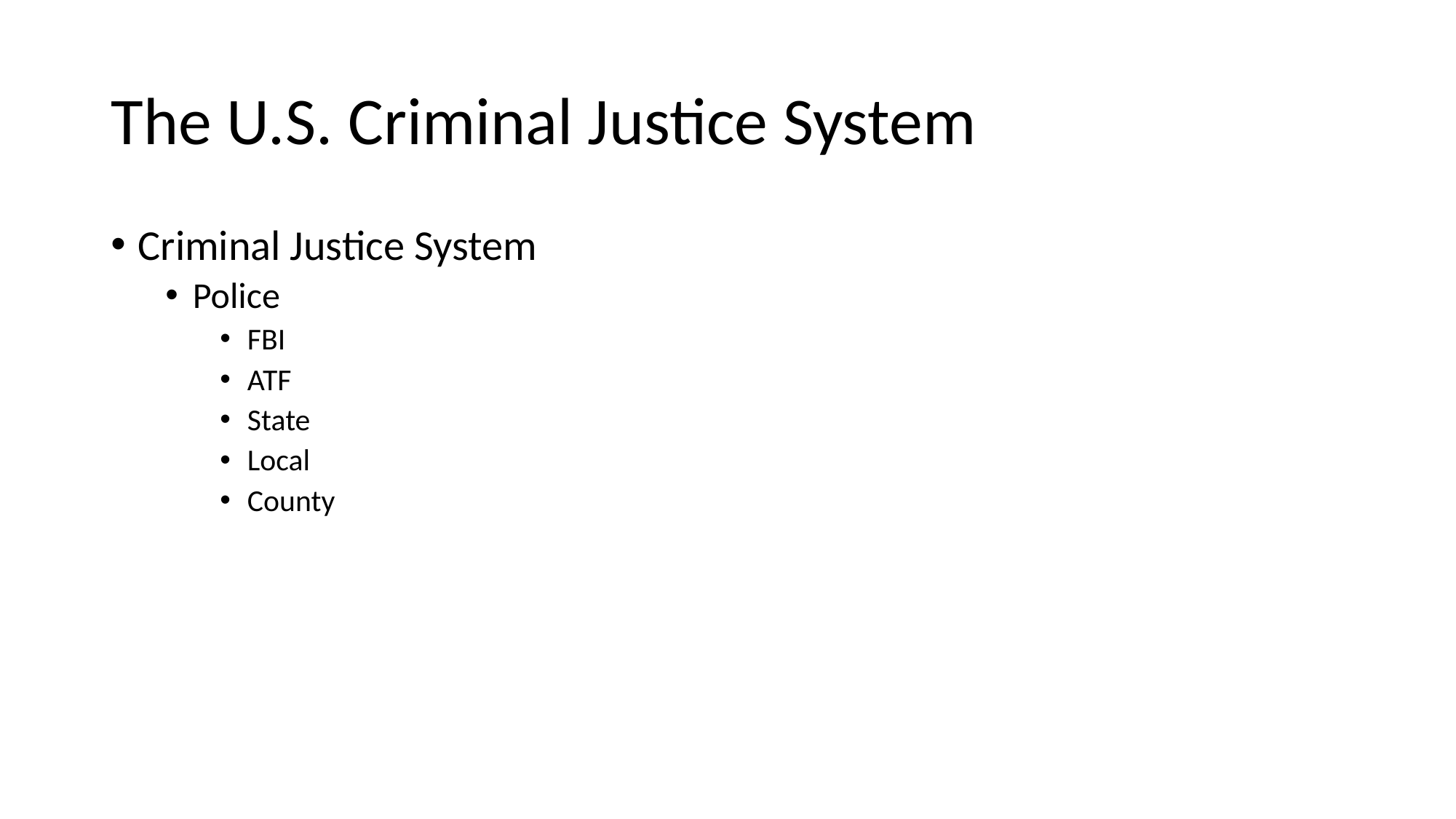

# The U.S. Criminal Justice System
Criminal Justice System
Police
FBI
ATF
State
Local
County